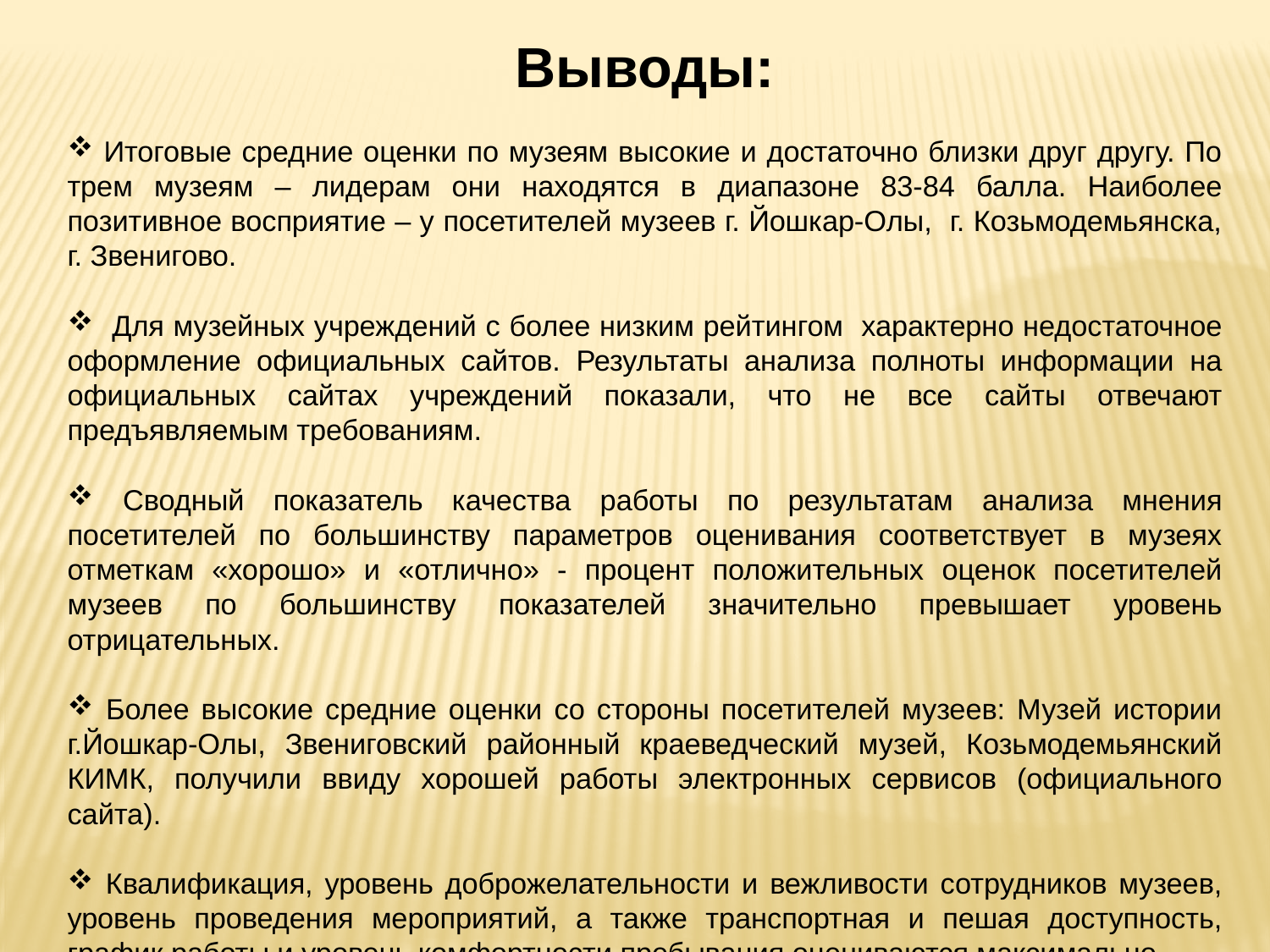

Выводы:

 Итоговые средние оценки по музеям высокие и достаточно близки друг другу. По трем музеям – лидерам они находятся в диапазоне 83-84 балла. Наиболее позитивное восприятие – у посетителей музеев г. Йошкар-Олы,  г. Козьмодемьянска, г. Звенигово.

  Для музейных учреждений с более низким рейтингом  характерно недостаточное оформление официальных сайтов. Результаты анализа полноты информации на официальных сайтах учреждений показали, что не все сайты отвечают предъявляемым требованиям.

 Сводный показатель качества работы по результатам анализа мнения посетителей по большинству параметров оценивания соответствует в музеях отметкам «хорошо» и «отлично» - процент положительных оценок посетителей музеев по большинству показателей значительно превышает уровень отрицательных.

 Более высокие средние оценки со стороны посетителей музеев: Музей истории г.Йошкар-Олы, Звениговский районный краеведческий музей, Козьмодемьянский КИМК, получили ввиду хорошей работы электронных сервисов (официального сайта).

 Квалификация, уровень доброжелательности и вежливости сотрудников музеев, уровень проведения мероприятий, а также транспортная и пешая доступность, график работы и уровень комфортности пребывания оцениваются максимально.